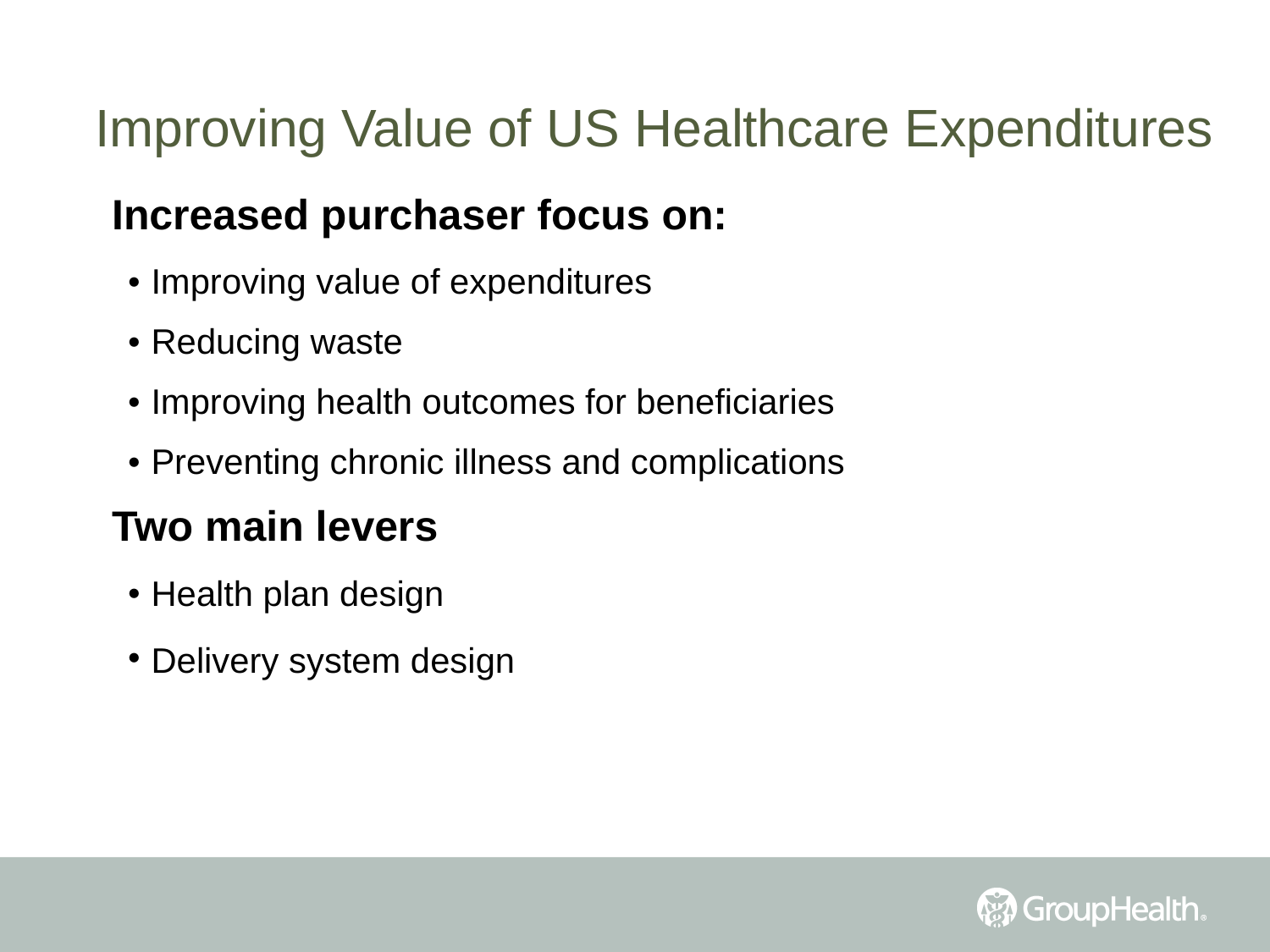

# Improving Value of US Healthcare Expenditures
Increased purchaser focus on:
Improving value of expenditures
Reducing waste
Improving health outcomes for beneficiaries
Preventing chronic illness and complications
Two main levers
Health plan design
Delivery system design